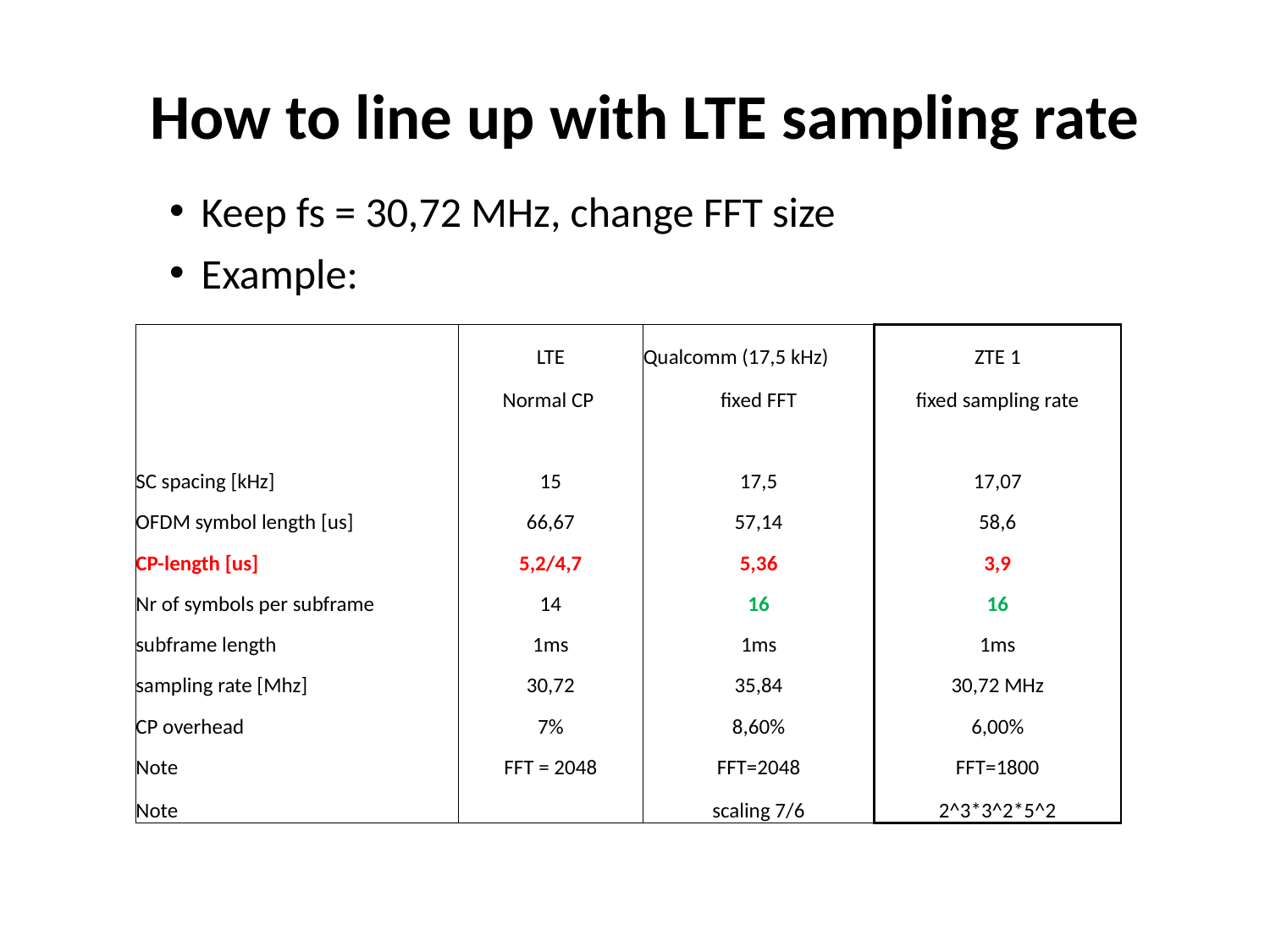

How to line up with LTE sampling rate
Keep fs = 30,72 MHz, change FFT size
Example:

|  | LTE | Qualcomm (17,5 kHz) | ZTE 1 |
| --- | --- | --- | --- |
|  | Normal CP | fixed FFT | fixed sampling rate |
|  |  |  |  |
| SC spacing [kHz] | 15 | 17,5 | 17,07 |
| OFDM symbol length [us] | 66,67 | 57,14 | 58,6 |
| CP-length [us] | 5,2/4,7 | 5,36 | 3,9 |
| Nr of symbols per subframe | 14 | 16 | 16 |
| subframe length | 1ms | 1ms | 1ms |
| sampling rate [Mhz] | 30,72 | 35,84 | 30,72 MHz |
| CP overhead | 7% | 8,60% | 6,00% |
| Note | FFT = 2048 | FFT=2048 | FFT=1800 |
| Note |  | scaling 7/6 | 2^3\*3^2\*5^2 |